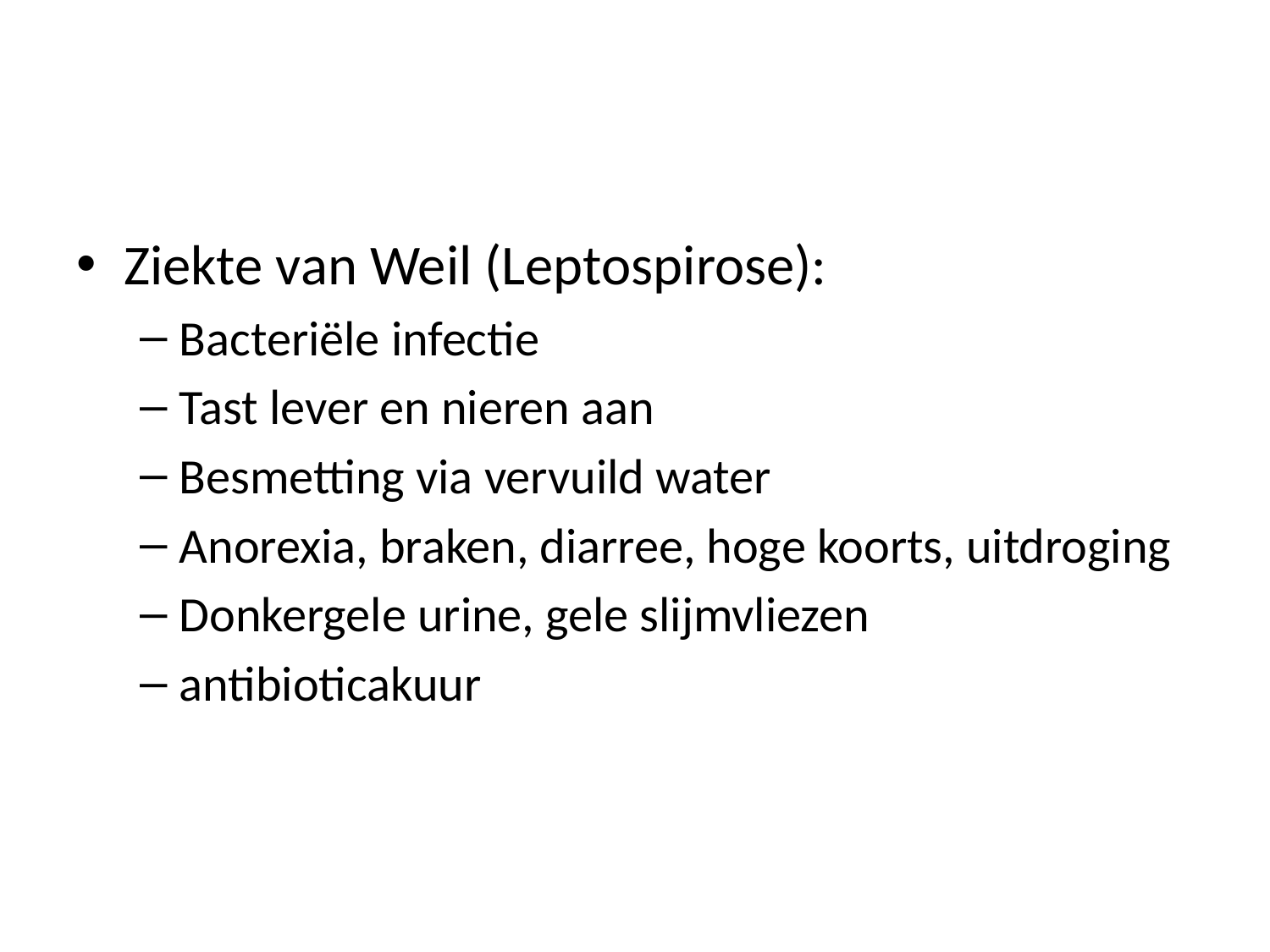

#
Ziekte van Weil (Leptospirose):
Bacteriële infectie
Tast lever en nieren aan
Besmetting via vervuild water
Anorexia, braken, diarree, hoge koorts, uitdroging
Donkergele urine, gele slijmvliezen
antibioticakuur